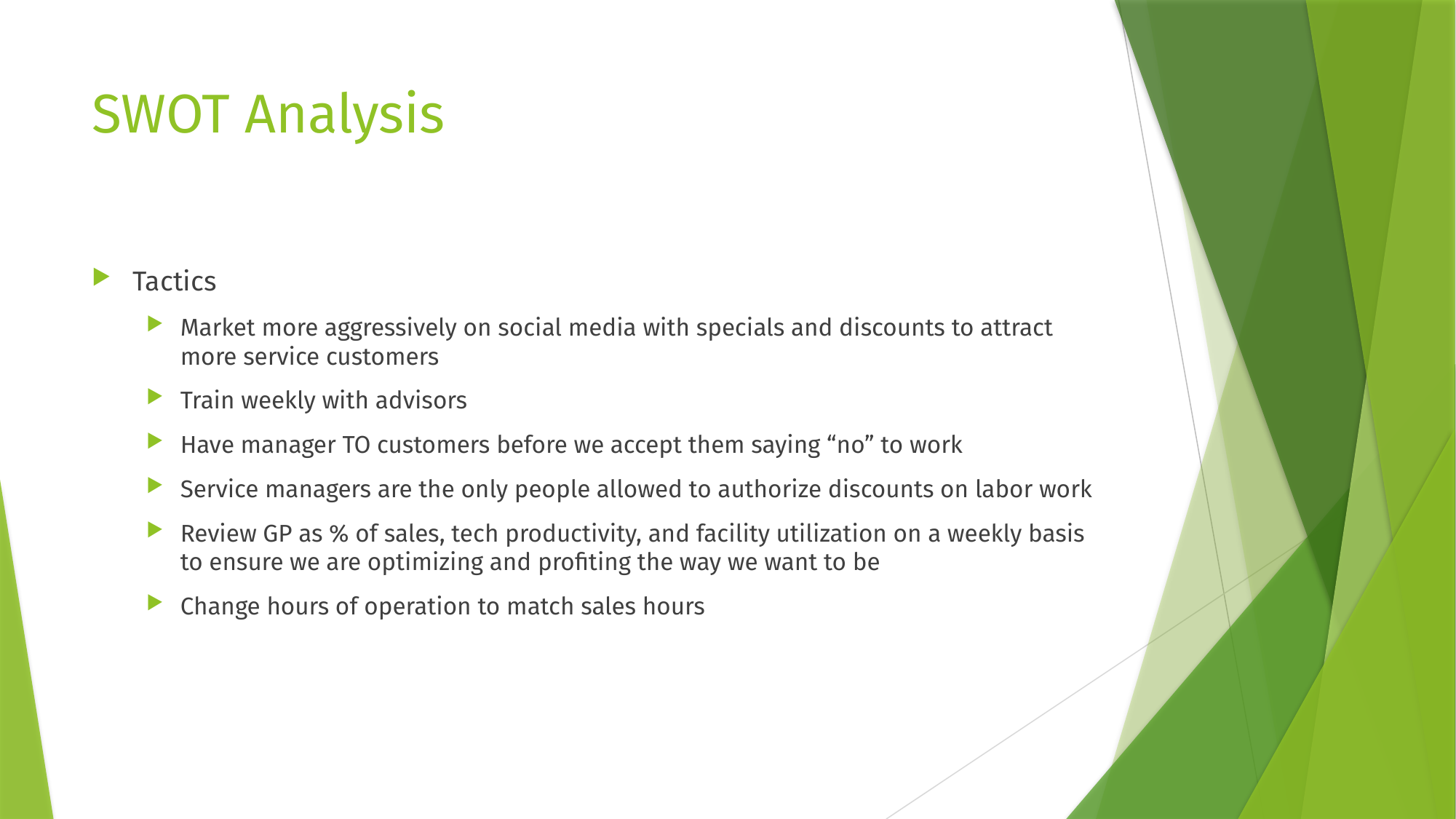

# SWOT Analysis
Tactics
Market more aggressively on social media with specials and discounts to attract more service customers
Train weekly with advisors
Have manager TO customers before we accept them saying “no” to work
Service managers are the only people allowed to authorize discounts on labor work
Review GP as % of sales, tech productivity, and facility utilization on a weekly basis to ensure we are optimizing and profiting the way we want to be
Change hours of operation to match sales hours